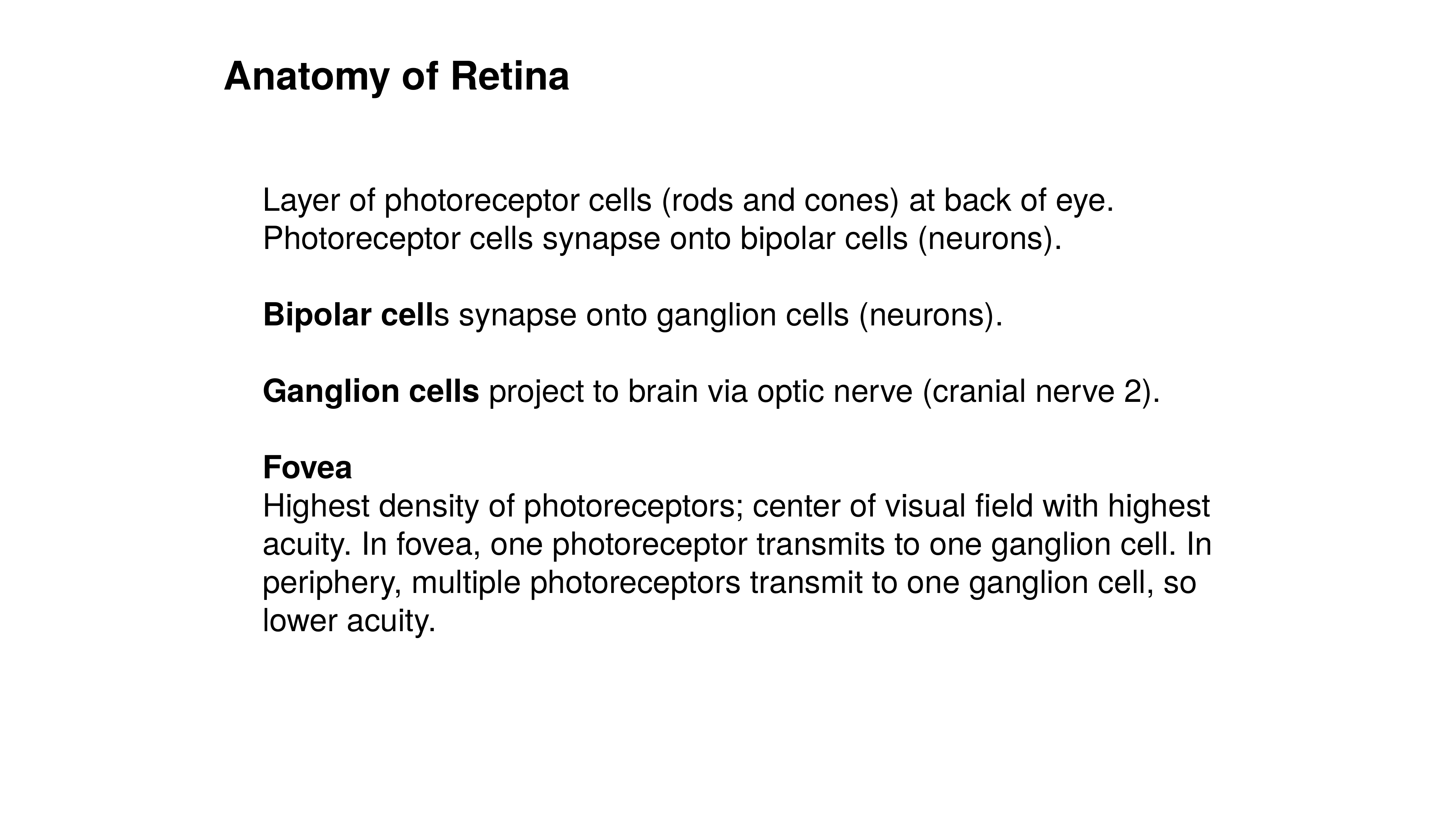

Anatomy of Retina
Layer of photoreceptor cells (rods and cones) at back of eye. Photoreceptor cells synapse onto bipolar cells (neurons).

Bipolar cells synapse onto ganglion cells (neurons).

Ganglion cells project to brain via optic nerve (cranial nerve 2).

Fovea
Highest density of photoreceptors; center of visual field with highest acuity. In fovea, one photoreceptor transmits to one ganglion cell. In periphery, multiple photoreceptors transmit to one ganglion cell, so lower acuity.